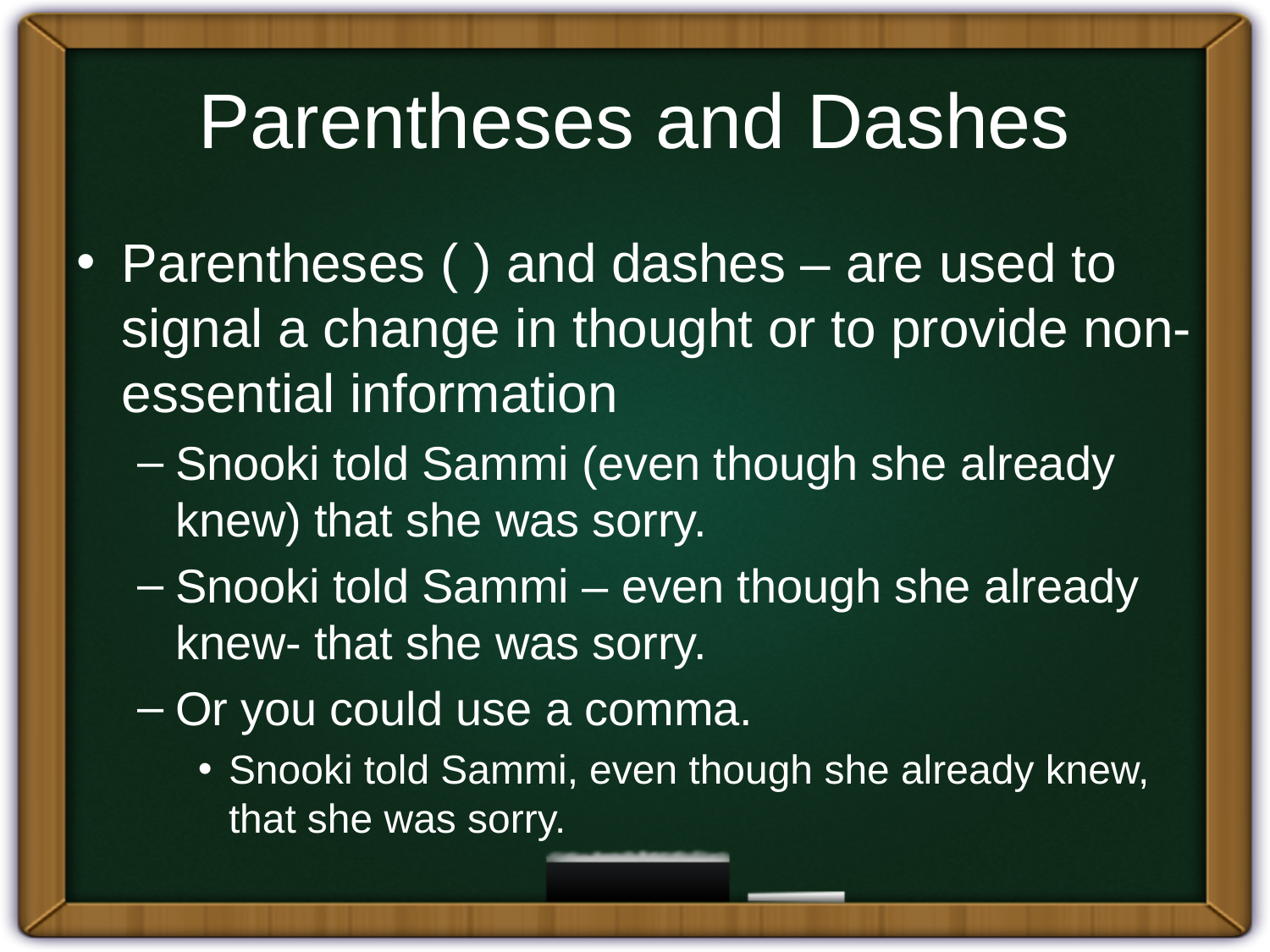

# Parentheses and Dashes
Parentheses ( ) and dashes – are used to signal a change in thought or to provide non-essential information
Snooki told Sammi (even though she already knew) that she was sorry.
Snooki told Sammi – even though she already knew- that she was sorry.
Or you could use a comma.
Snooki told Sammi, even though she already knew, that she was sorry.